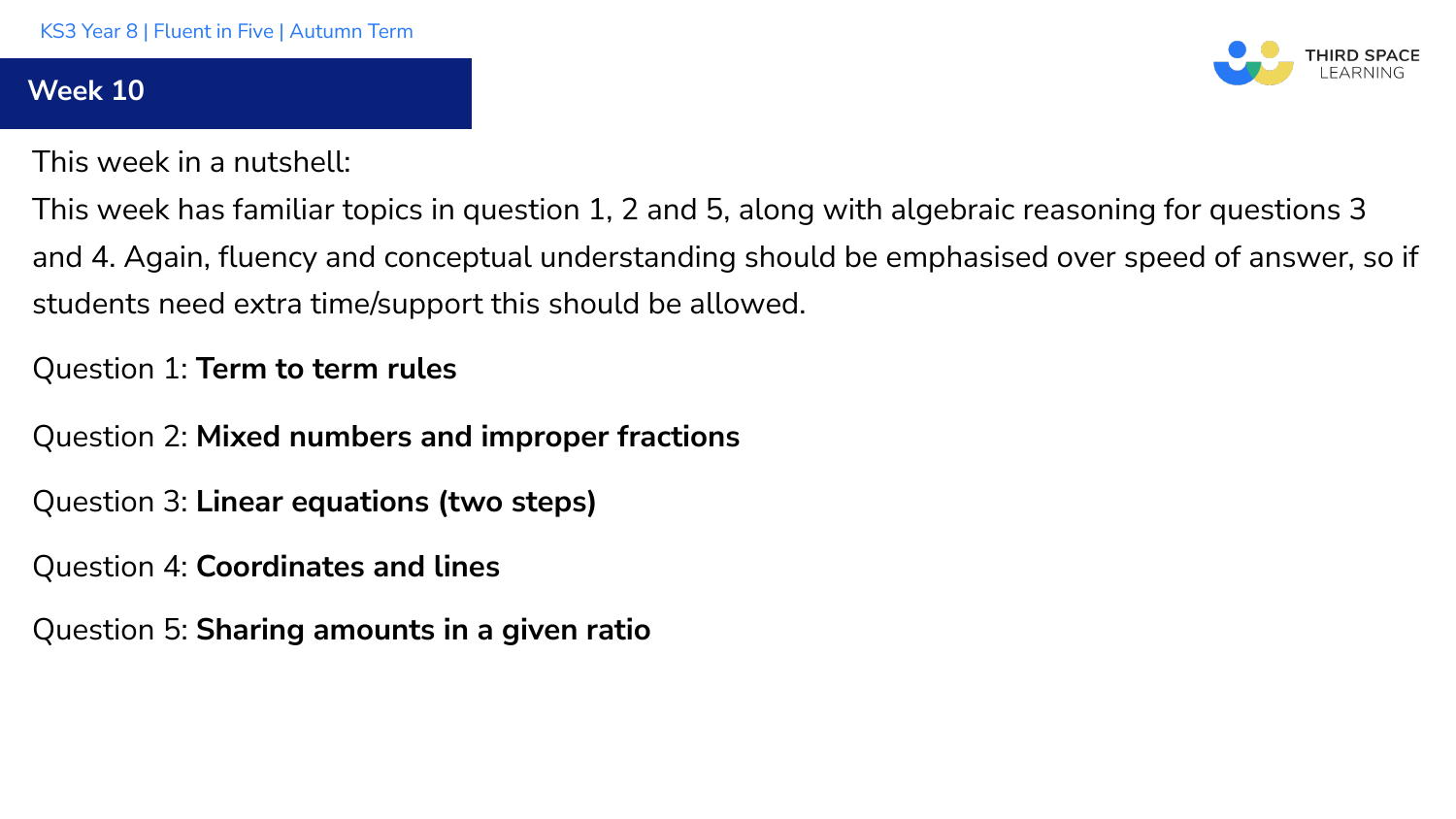

Week 10
| This week in a nutshell: This week has familiar topics in question 1, 2 and 5, along with algebraic reasoning for questions 3 and 4. Again, fluency and conceptual understanding should be emphasised over speed of answer, so if students need extra time/support this should be allowed. |
| --- |
| Question 1: Term to term rules |
| Question 2: Mixed numbers and improper fractions |
| Question 3: Linear equations (two steps) |
| Question 4: Coordinates and lines |
| Question 5: Sharing amounts in a given ratio |